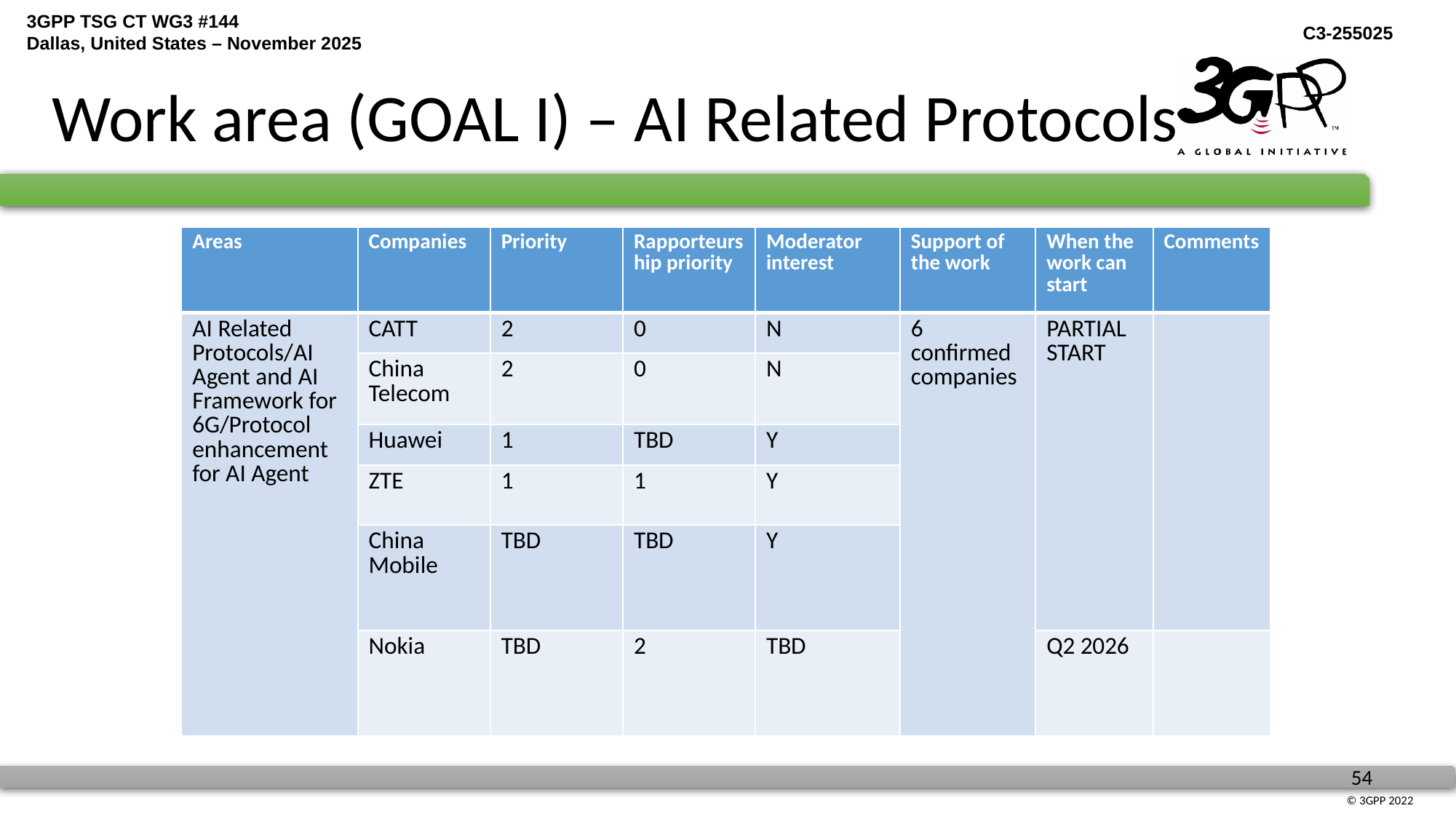

# Work area (GOAL I) – AI Related Protocols
| Areas | Companies | Priority | Rapporteurship priority | Moderator interest | Support of the work | When the work can start | Comments |
| --- | --- | --- | --- | --- | --- | --- | --- |
| AI Related Protocols/AI Agent and AI Framework for 6G/Protocol enhancement for AI Agent | CATT | 2 | 0 | N | 6 confirmed companies | PARTIAL START |  |
|  | China Telecom | 2 | 0 | N |  |  |  |
|  | Huawei | 1 | TBD | Y |  |  |  |
|  | ZTE | 1 | 1 | Y |  |  |  |
|  | China Mobile | TBD | TBD | Y |  |  |  |
|  | Nokia | TBD | 2 | TBD |  | Q2 2026 |  |